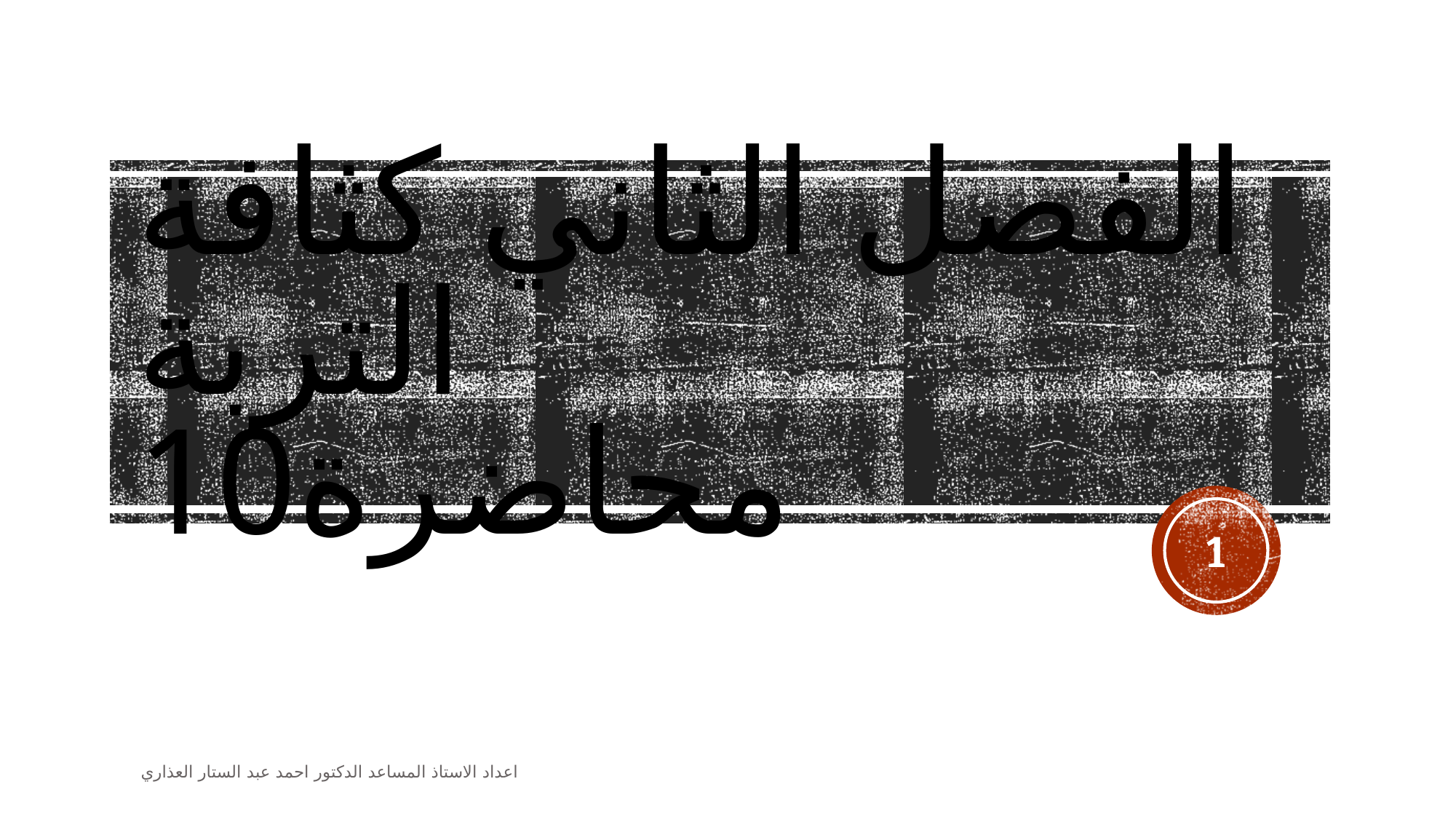

# الفصل الثاني كثافة التربة محاضرة10
1
اعداد الاستاذ المساعد الدكتور احمد عبد الستار العذاري